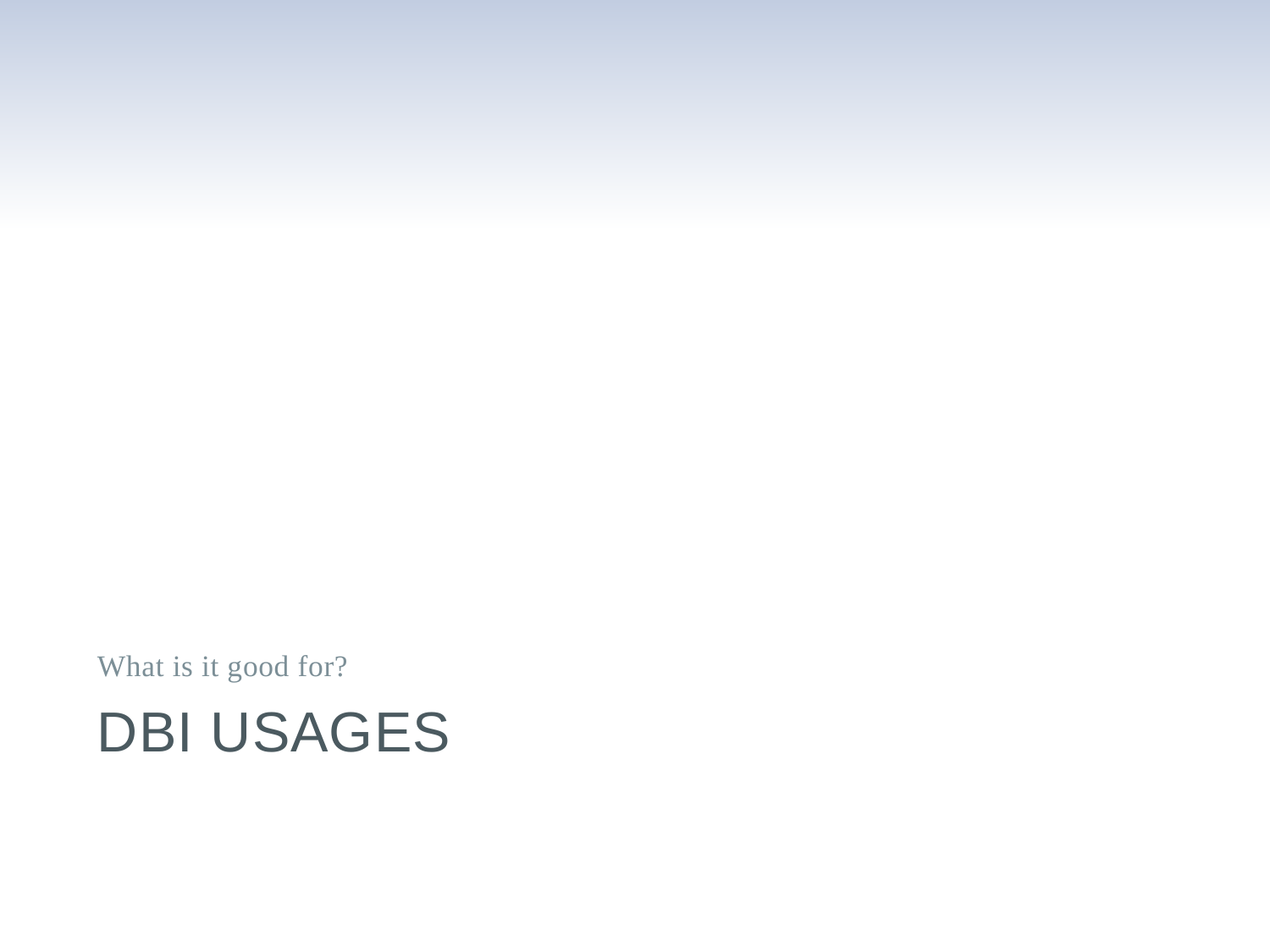

What is it good for?
# DBI USAGES